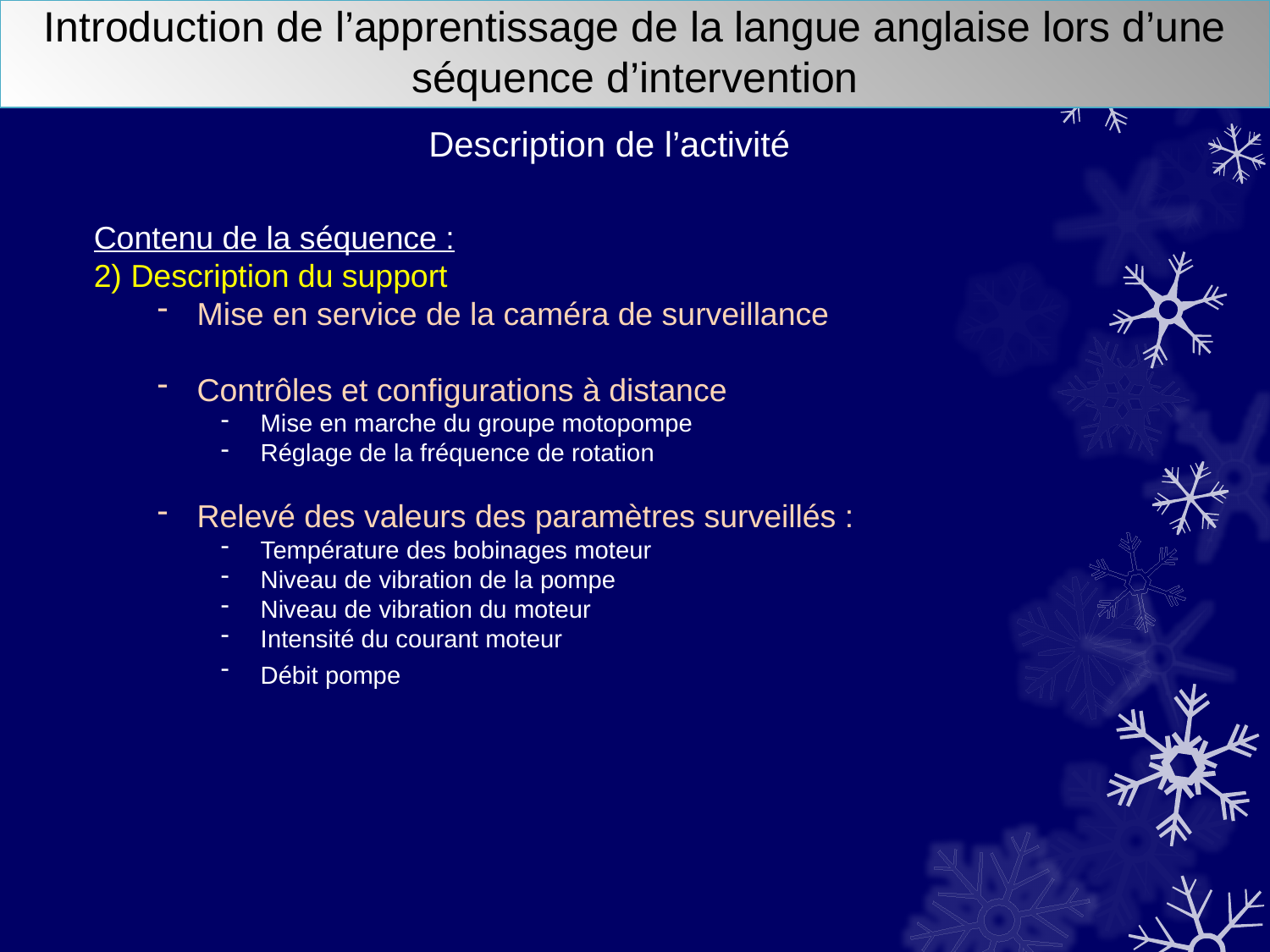

# Introduction de l’apprentissage de la langue anglaise lors d’une séquence d’intervention
 Description de l’activité

Contenu de la séquence :
2) Description du support
Mise en service de la caméra de surveillance

Contrôles et configurations à distance
Mise en marche du groupe motopompe
Réglage de la fréquence de rotation

Relevé des valeurs des paramètres surveillés :
Température des bobinages moteur
Niveau de vibration de la pompe
Niveau de vibration du moteur
Intensité du courant moteur
Débit pompe